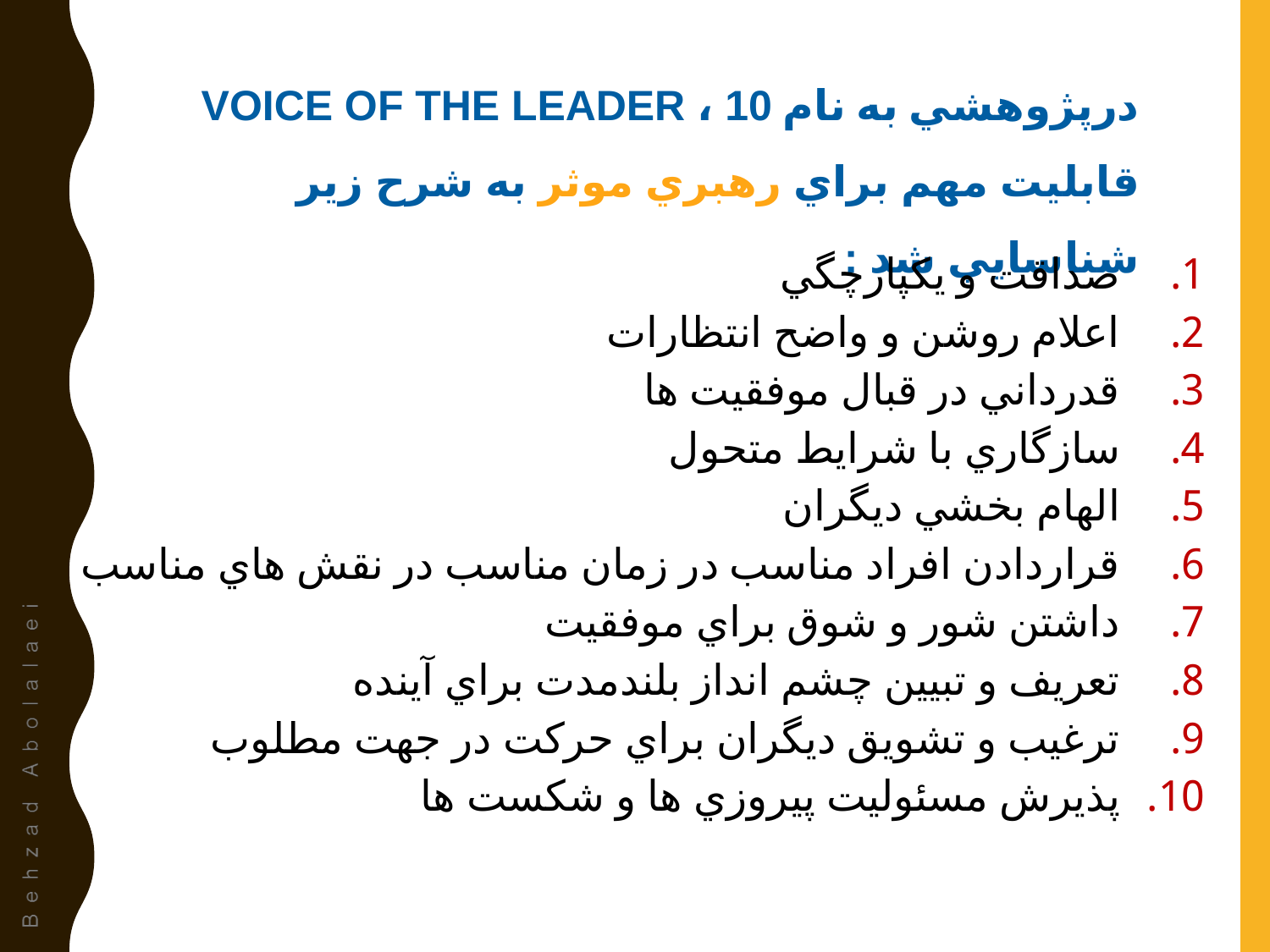

# درپژوهشي به نام voice of the leader ، 10 قابليت مهم براي رهبري موثر به شرح زير شناسايي شد :
صداقت و يكپارچگي
اعلام روشن و واضح انتظارات
قدرداني در قبال موفقيت ها
سازگاري با شرايط متحول
الهام بخشي ديگران
قراردادن افراد مناسب در زمان مناسب در نقش هاي مناسب
داشتن شور و شوق براي موفقيت
تعريف و تبيين چشم انداز بلندمدت براي آينده
ترغيب و تشويق ديگران براي حركت در جهت مطلوب
پذيرش مسئوليت پيروزي ها و شكست ها